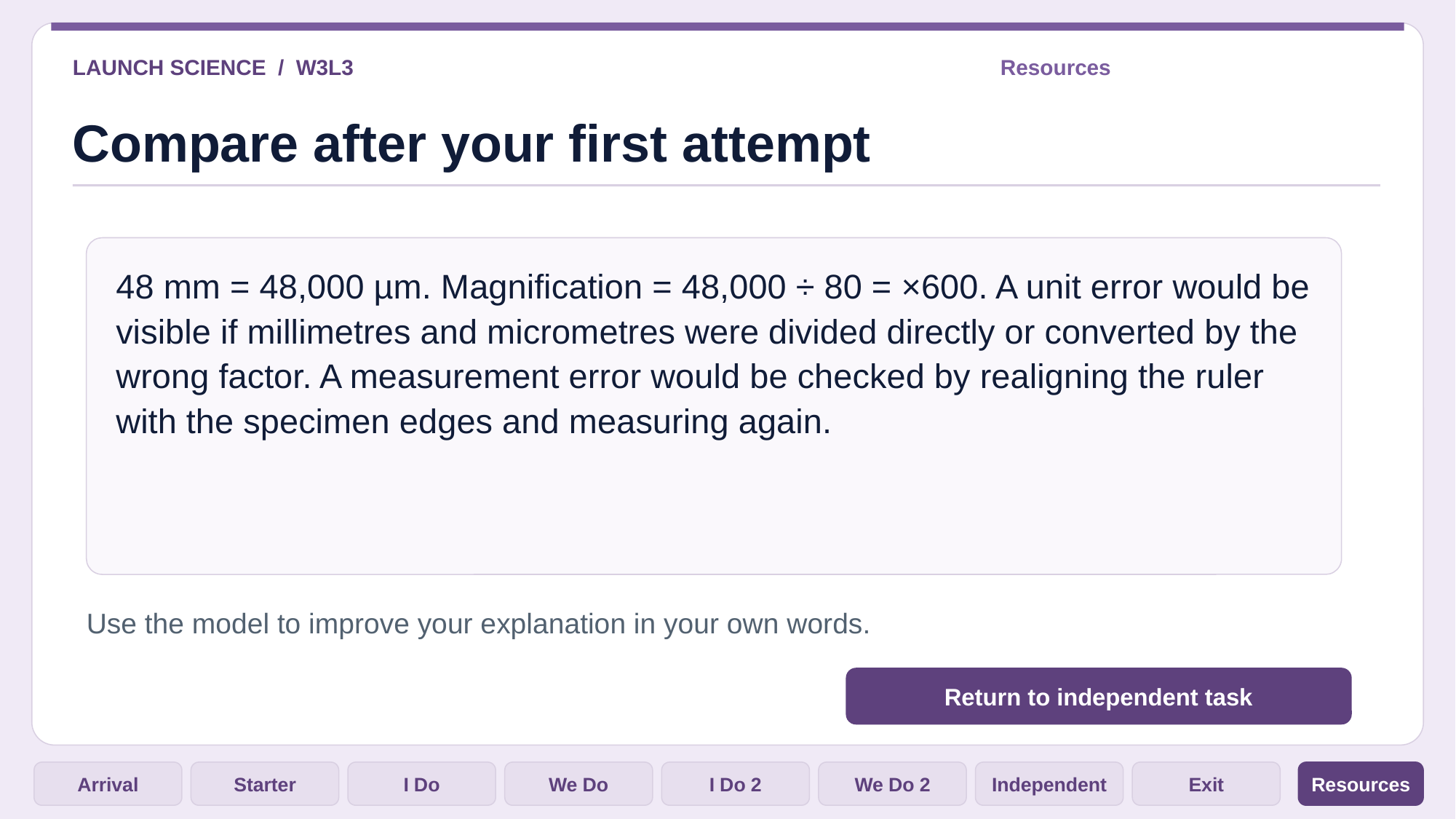

LAUNCH SCIENCE  /  W3L3
Resources
Compare after your first attempt

48 mm = 48,000 µm. Magnification = 48,000 ÷ 80 = ×600. A unit error would be visible if millimetres and micrometres were divided directly or converted by the wrong factor. A measurement error would be checked by realigning the ruler with the specimen edges and measuring again.
Use the model to improve your explanation in your own words.
Return to independent task
Arrival
Starter
I Do
We Do
I Do 2
We Do 2
Independent
Exit
Resources